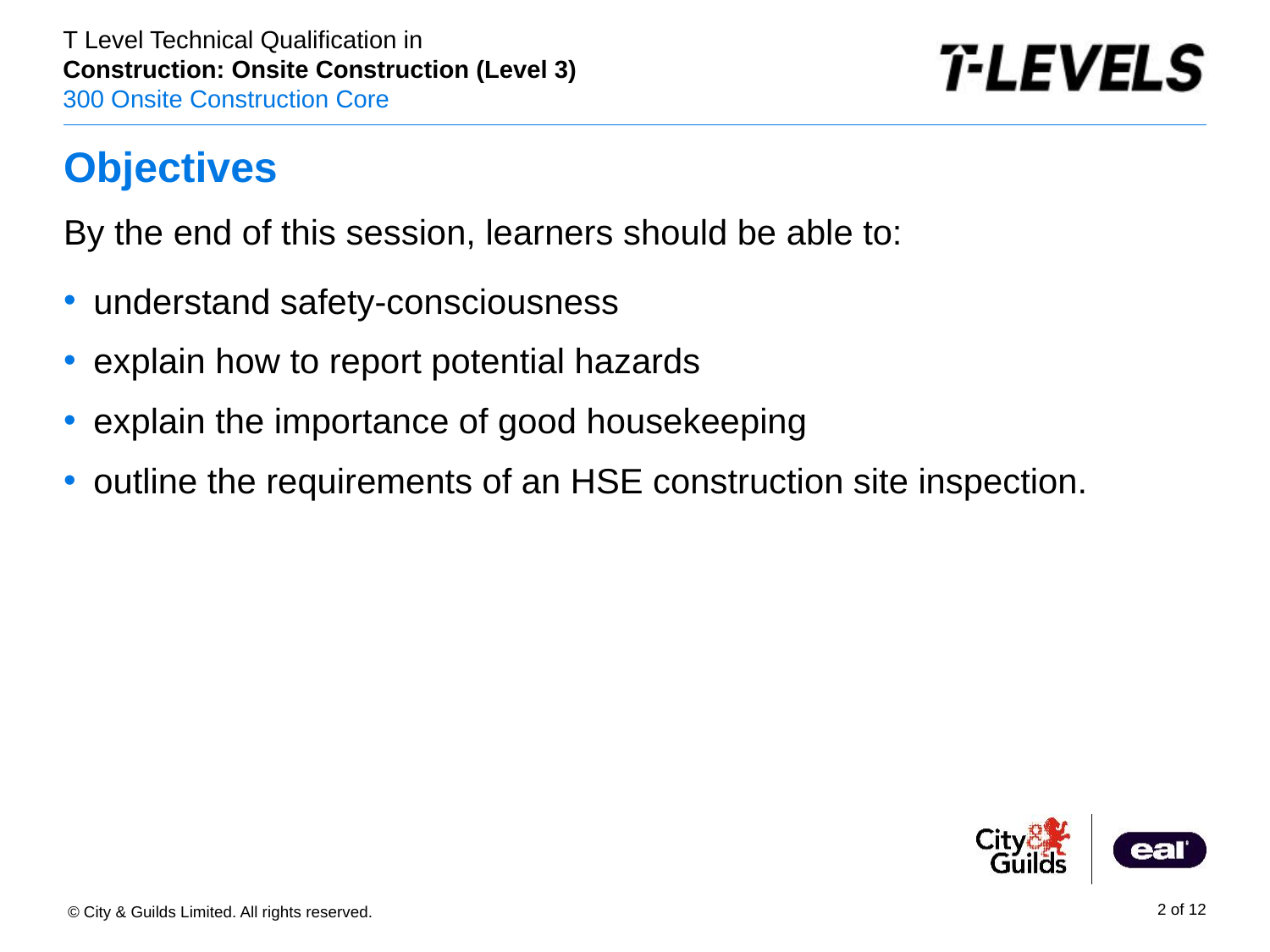

# Objectives
By the end of this session, learners should be able to:
understand safety-consciousness
explain how to report potential hazards
explain the importance of good housekeeping
outline the requirements of an HSE construction site inspection.